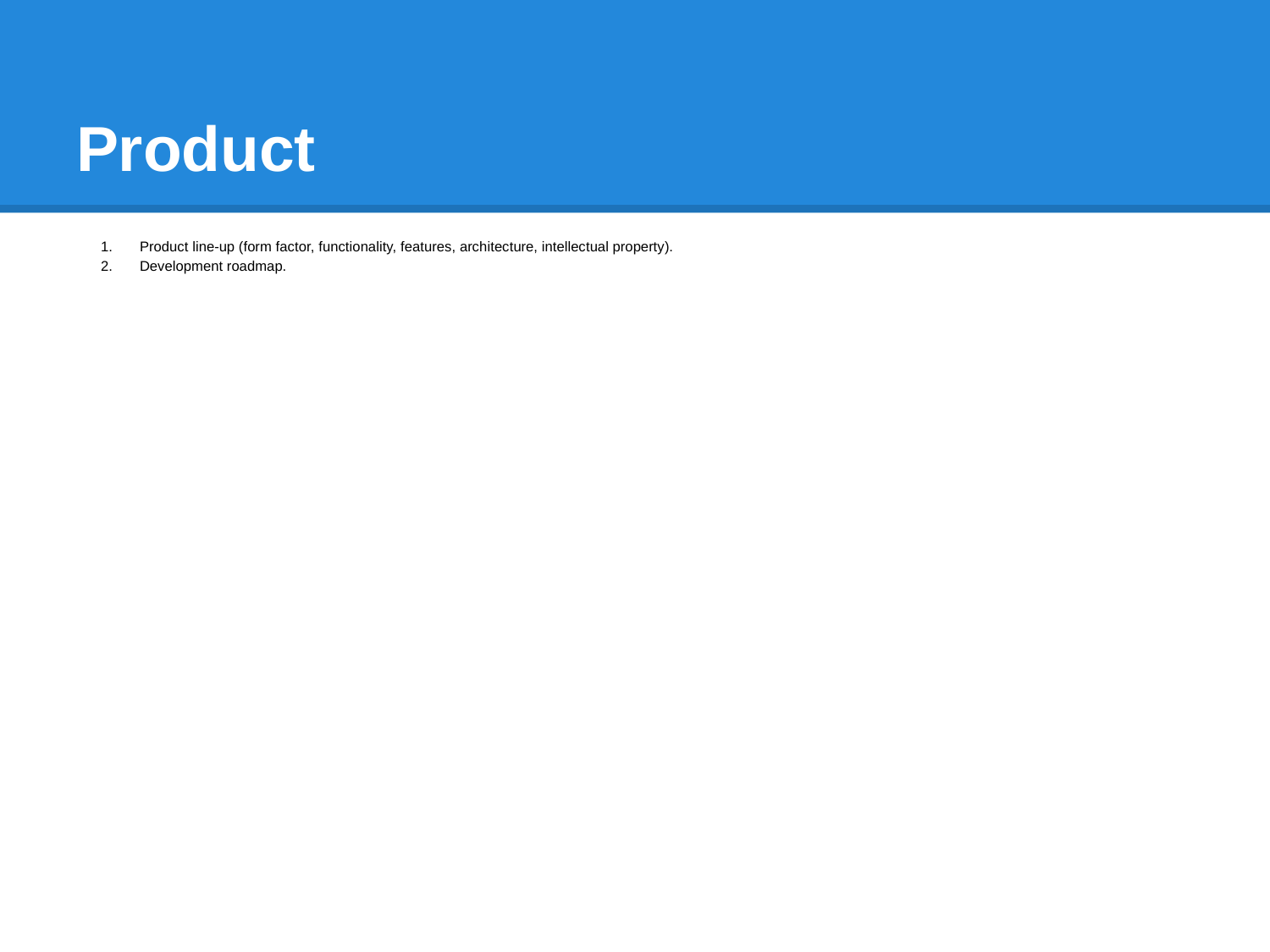

# Product
Product line-up (form factor, functionality, features, architecture, intellectual property).
Development roadmap.